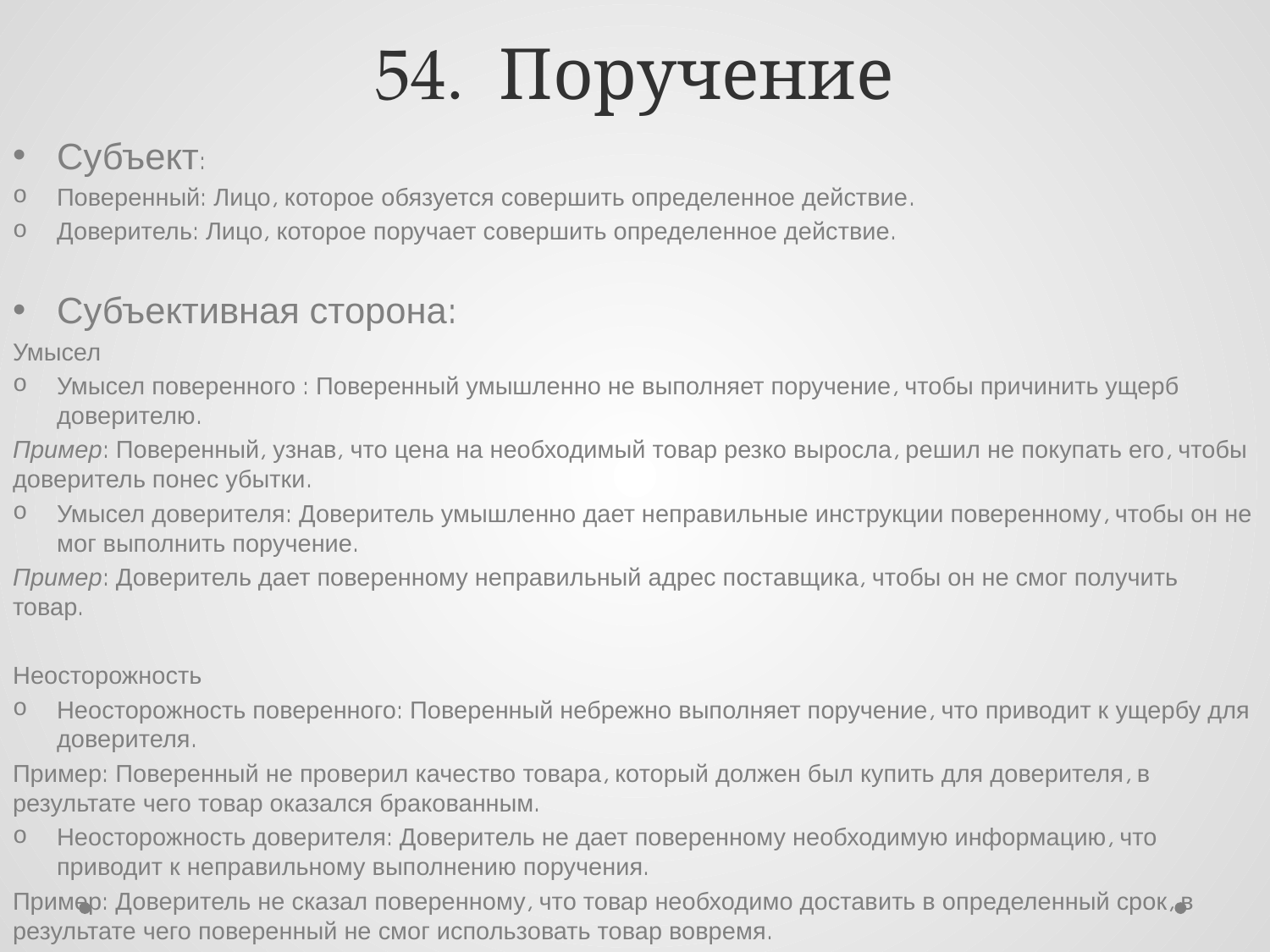

# 54.  Поручение
Субъект:
Поверенный: Лицо, которое обязуется совершить определенное действие.
Доверитель: Лицо, которое поручает совершить определенное действие.

Субъективная сторона:
Умысел
Умысел поверенного : Поверенный умышленно не выполняет поручение, чтобы причинить ущерб доверителю.
Пример: Поверенный, узнав, что цена на необходимый товар резко выросла, решил не покупать его, чтобы доверитель понес убытки.
Умысел доверителя: Доверитель умышленно дает неправильные инструкции поверенному, чтобы он не мог выполнить поручение.
Пример: Доверитель дает поверенному неправильный адрес поставщика, чтобы он не смог получить товар.

Неосторожность
Неосторожность поверенного: Поверенный небрежно выполняет поручение, что приводит к ущербу для доверителя.
Пример: Поверенный не проверил качество товара, который должен был купить для доверителя, в результате чего товар оказался бракованным.
Неосторожность доверителя: Доверитель не дает поверенному необходимую информацию, что приводит к неправильному выполнению поручения.
Пример: Доверитель не сказал поверенному, что товар необходимо доставить в определенный срок, в результате чего поверенный не смог использовать товар вовремя.